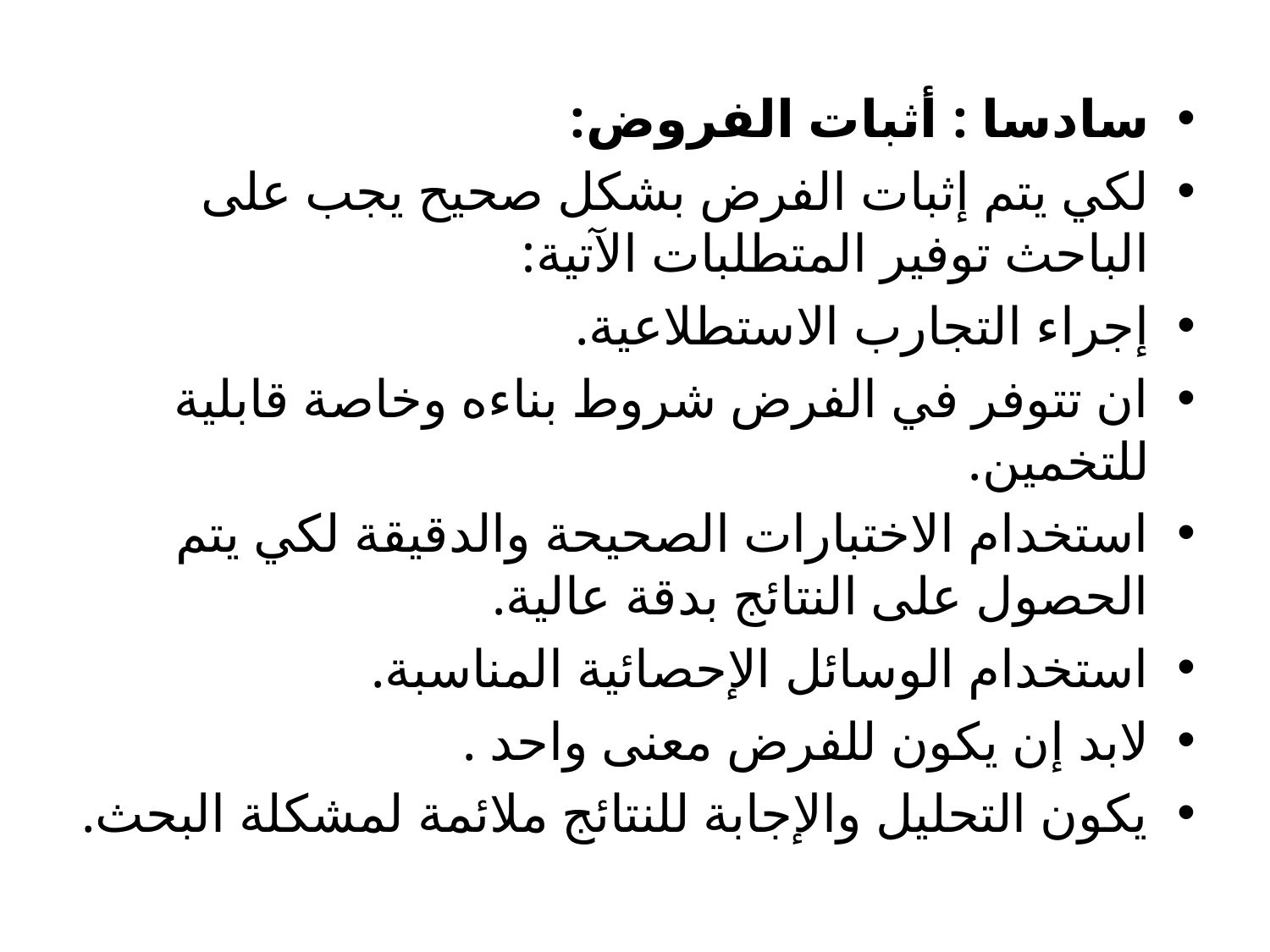

سادسا : أثبات الفروض:
لكي يتم إثبات الفرض بشكل صحيح يجب على الباحث توفير المتطلبات الآتية:
إجراء التجارب الاستطلاعية.
ان تتوفر في الفرض شروط بناءه وخاصة قابلية للتخمين.
استخدام الاختبارات الصحيحة والدقيقة لكي يتم الحصول على النتائج بدقة عالية.
استخدام الوسائل الإحصائية المناسبة.
لابد إن يكون للفرض معنى واحد .
يكون التحليل والإجابة للنتائج ملائمة لمشكلة البحث.